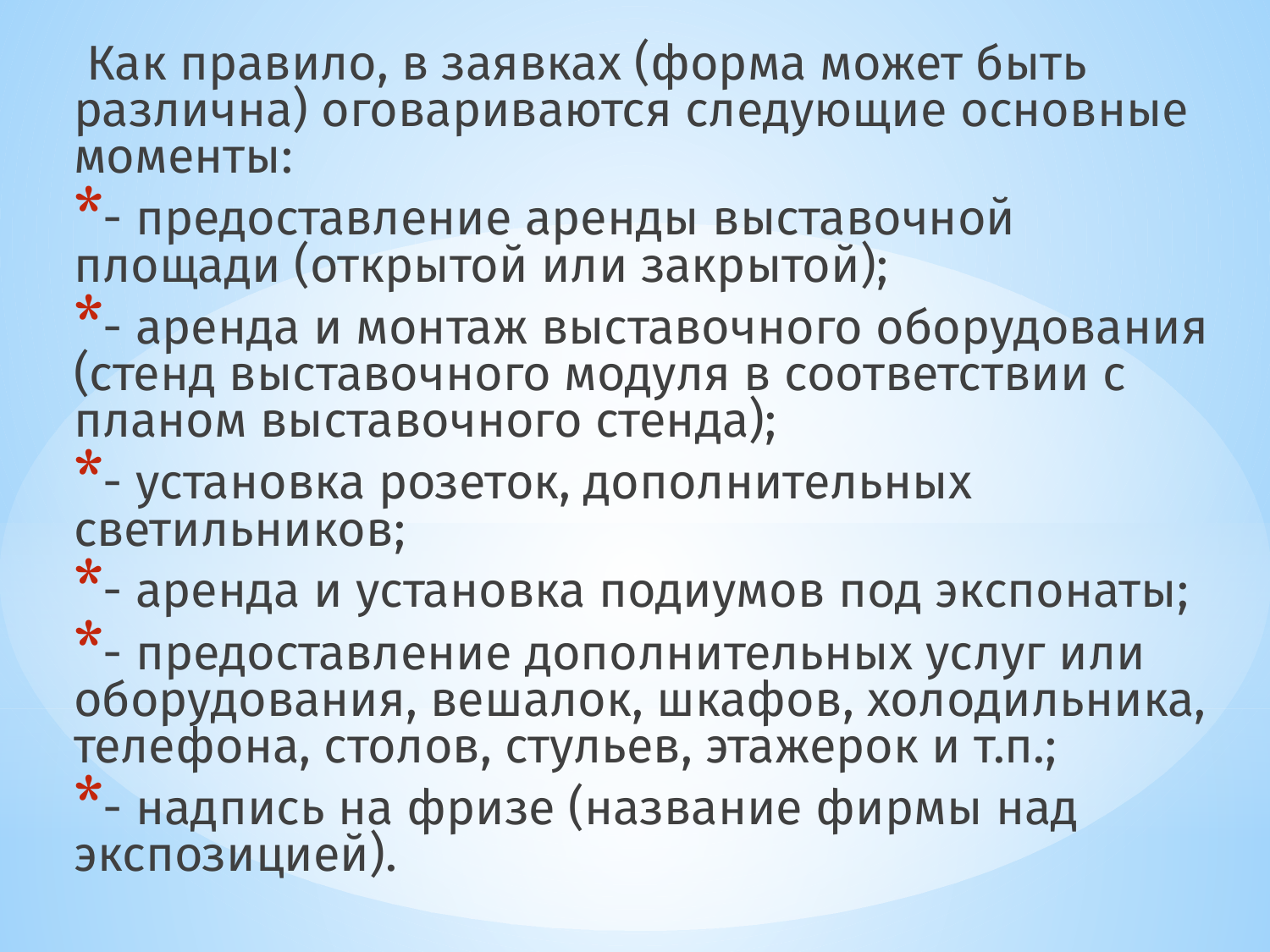

Как правило, в заявках (форма может быть различна) оговариваются следующие основные моменты:
- предоставление аренды выставочной площади (открытой или закрытой);
- аренда и монтаж выставочного оборудования (стенд выставочного модуля в соответствии с планом выставочного стенда);
- установка розеток, дополнительных светильников;
- аренда и установка подиумов под экспонаты;
- предоставление дополнительных услуг или оборудования, вешалок, шкафов, холодильника, телефона, столов, стульев, этажерок и т.п.;
- надпись на фризе (название фирмы над экспозицией).

#